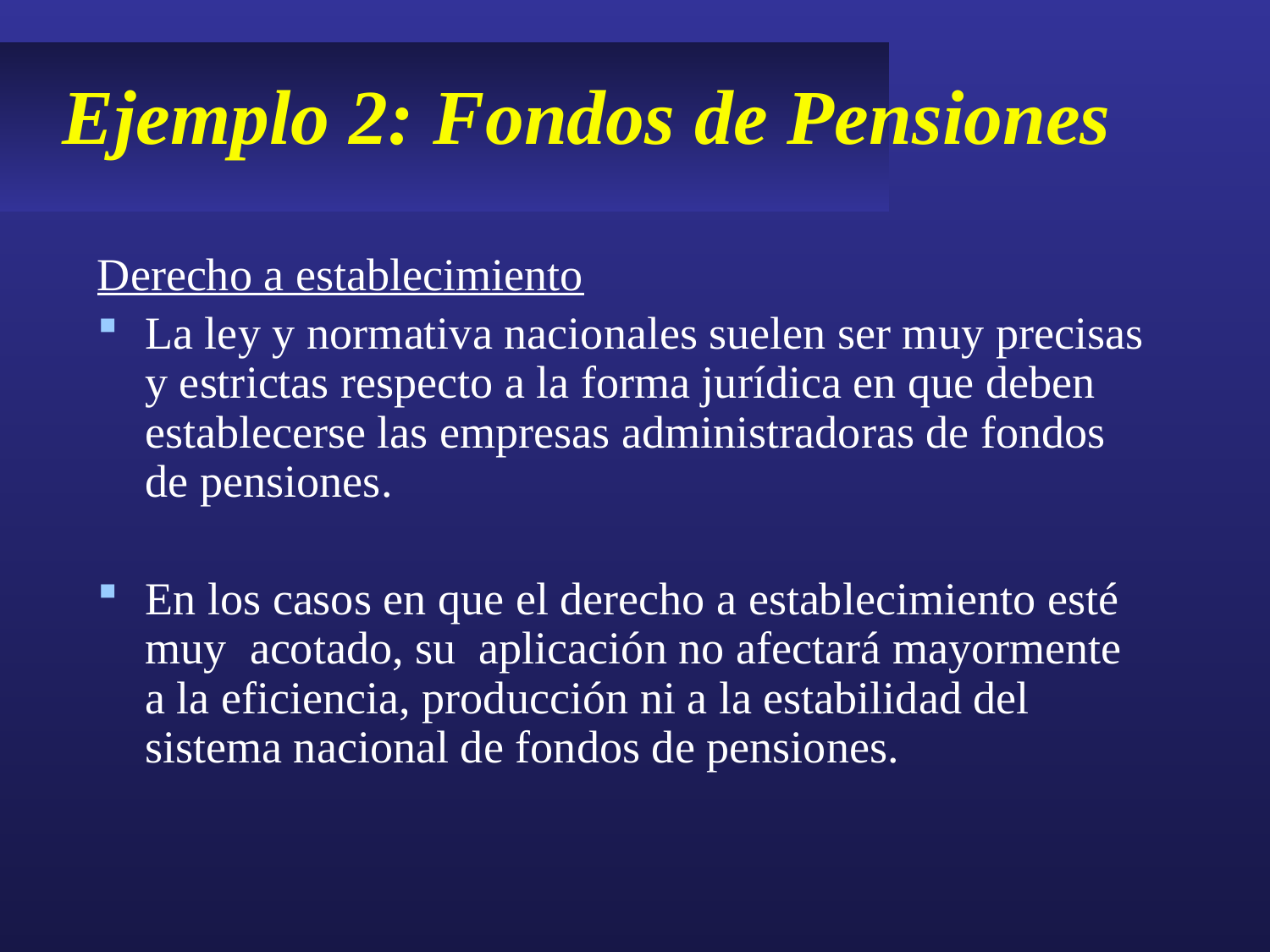

# Ejemplo 2: Fondos de Pensiones

Derecho a establecimiento
La ley y normativa nacionales suelen ser muy precisas y estrictas respecto a la forma jurídica en que deben establecerse las empresas administradoras de fondos de pensiones.

En los casos en que el derecho a establecimiento esté muy  acotado, su  aplicación no afectará mayormente a la eficiencia, producción ni a la estabilidad del sistema nacional de fondos de pensiones.